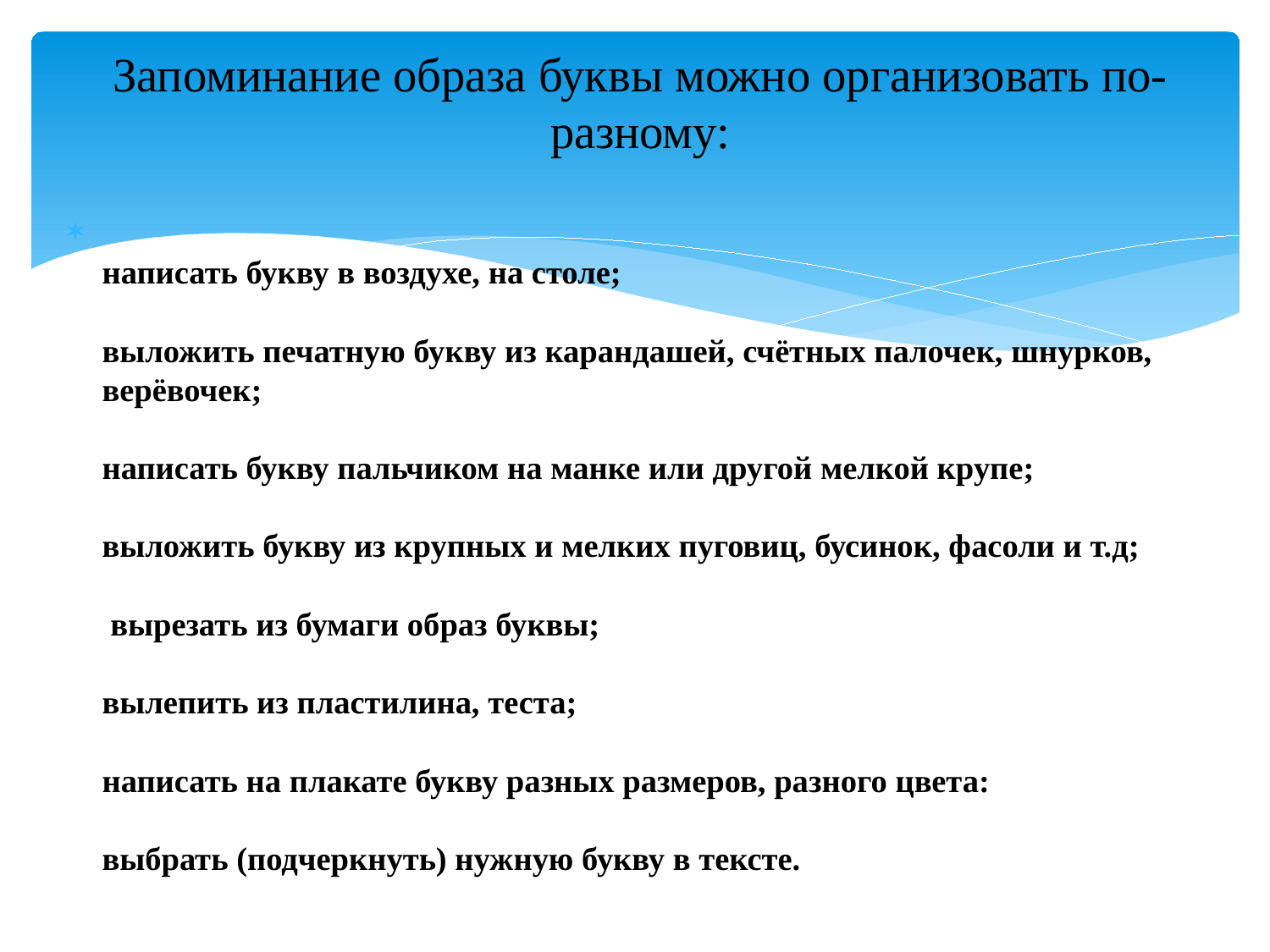

# Запоминание образа буквы можно организовать по-разному:
написать букву в воздухе, на столе;
выложить печатную букву из карандашей, счётных палочек, шнурков, верёвочек;
написать букву пальчиком на манке или другой мелкой крупе;
выложить букву из крупных и мелких пуговиц, бусинок, фасоли и т.д;
 вырезать из бумаги образ буквы;
вылепить из пластилина, теста;
написать на плакате букву разных размеров, разного цвета:
выбрать (подчеркнуть) нужную букву в тексте.